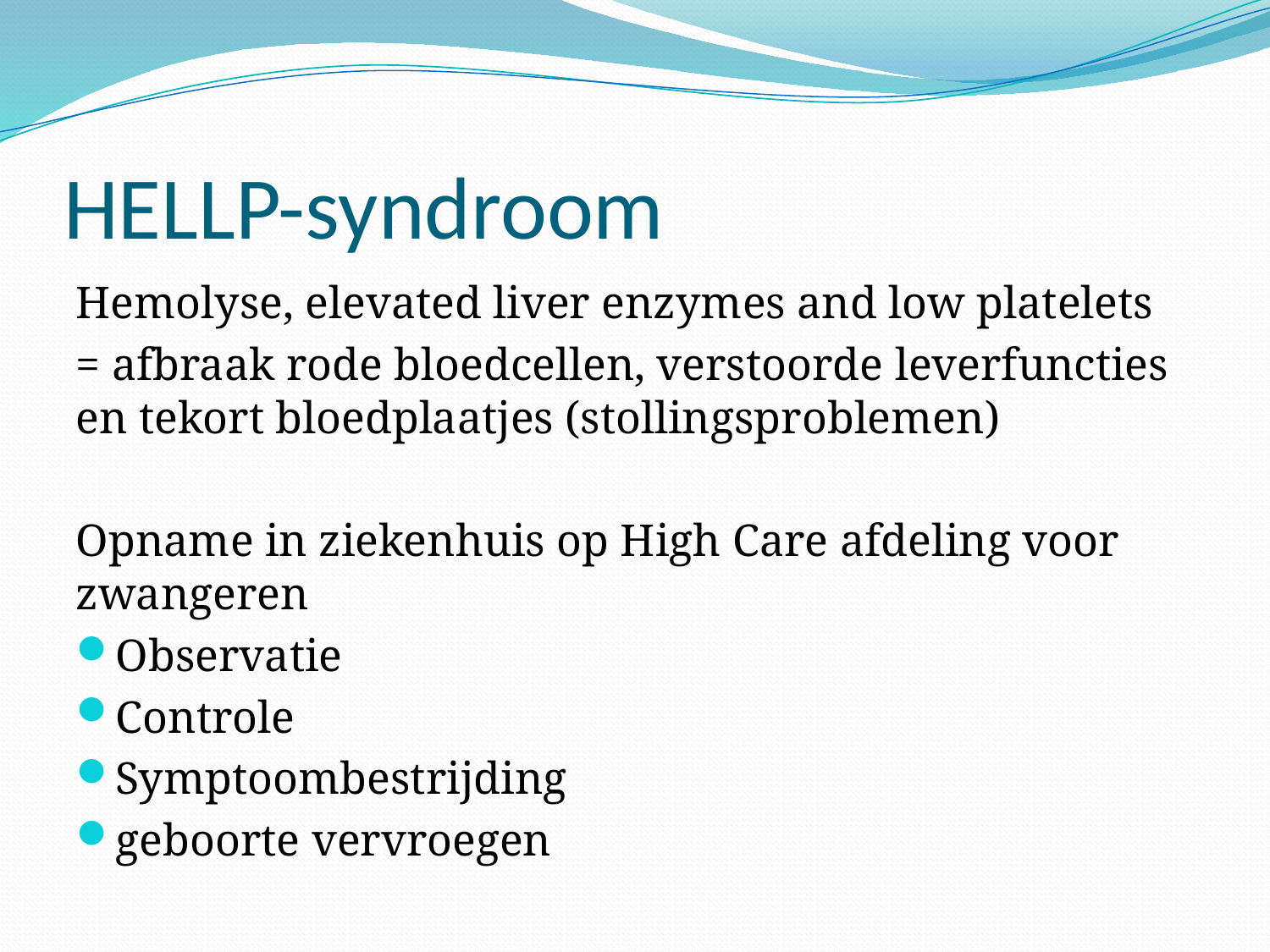

# HELLP-syndroom
Hemolyse, elevated liver enzymes and low platelets
= afbraak rode bloedcellen, verstoorde leverfuncties en tekort bloedplaatjes (stollingsproblemen)

Opname in ziekenhuis op High Care afdeling voor zwangeren
Observatie
Controle
Symptoombestrijding
geboorte vervroegen